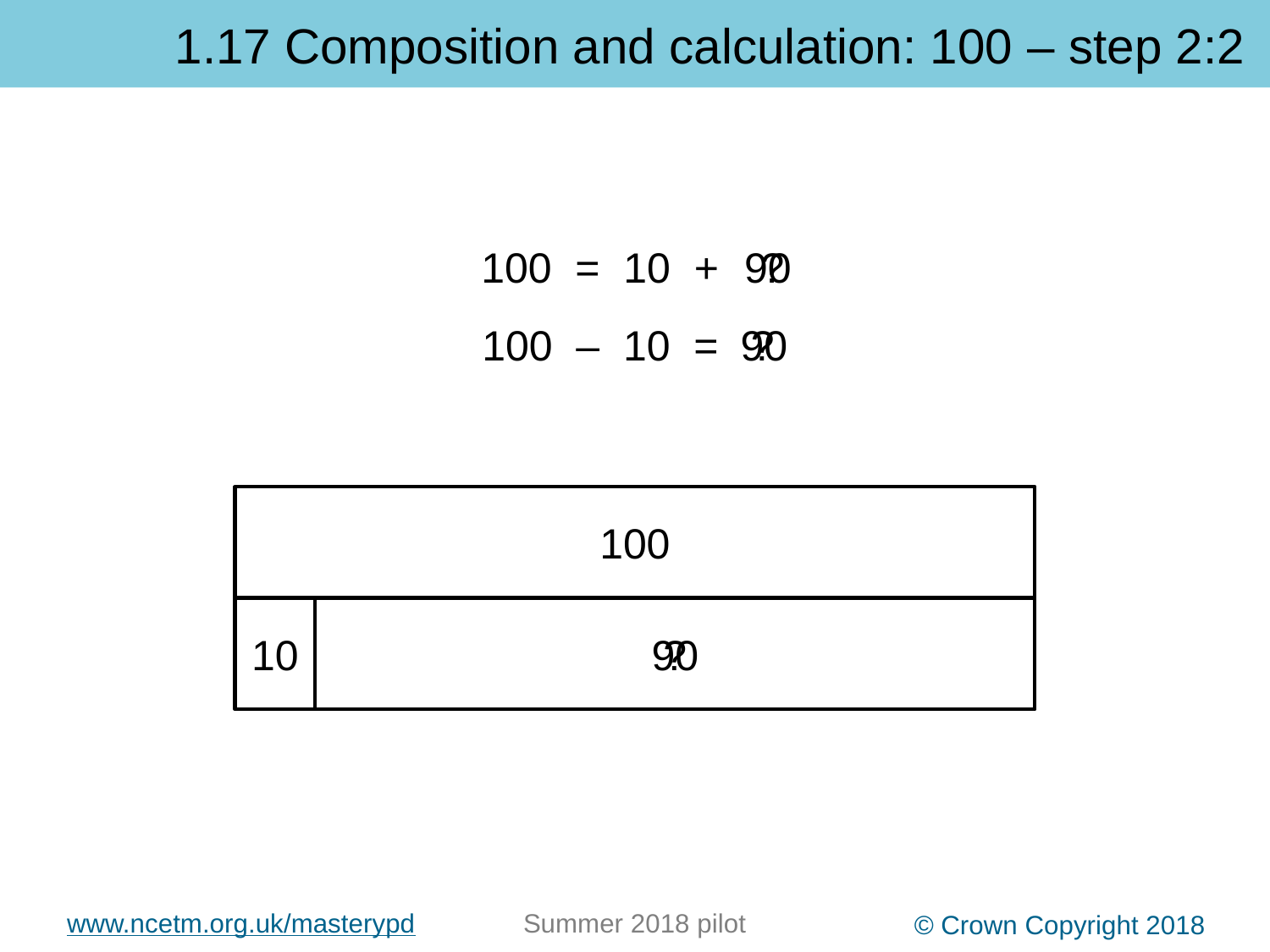

1.17 Composition and calculation: 100 – step 2:2
100  =  10  +
90
?
100  –  10  =
90
?

100

10
90
?